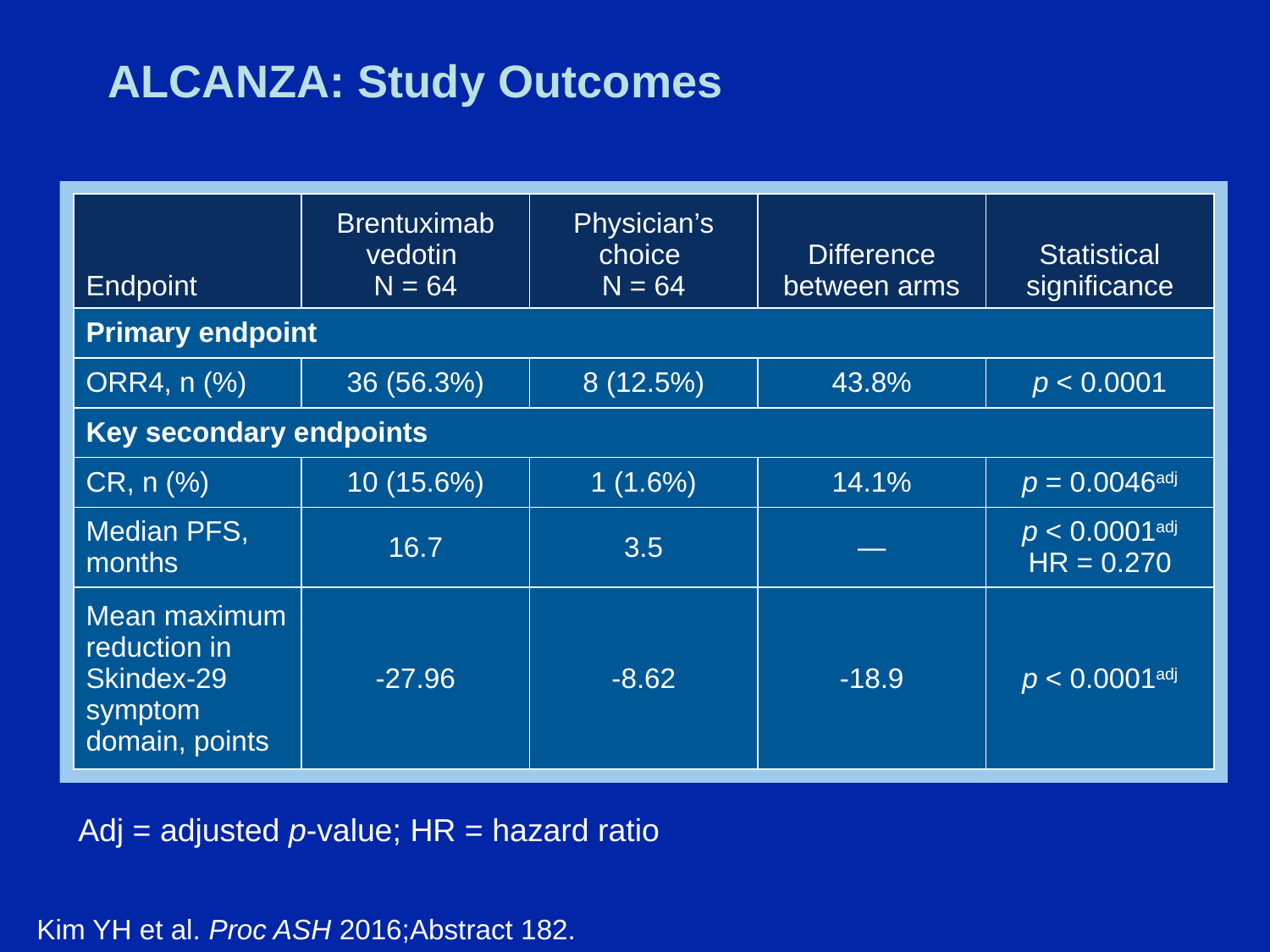

# ALCANZA: Study Outcomes

| Endpoint | Brentuximab vedotin N = 64 | Physician’s choice N = 64 | Difference between arms | Statistical significance |
| --- | --- | --- | --- | --- |
| Primary endpoint |  |  |  |  |
| ORR4, n (%) | 36 (56.3%) | 8 (12.5%) | 43.8% | p < 0.0001 |
| Key secondary endpoints |  |  |  |  |
| CR, n (%) | 10 (15.6%) | 1 (1.6%) | 14.1% | p = 0.0046adj |
| Median PFS, months | 16.7 | 3.5 | — | p < 0.0001adj HR = 0.270 |
| Mean maximum reduction in Skindex-29 symptom domain, points | -27.96 | -8.62 | -18.9 | p < 0.0001adj |
Adj = adjusted p-value; HR = hazard ratio
Kim YH et al. Proc ASH 2016;Abstract 182.